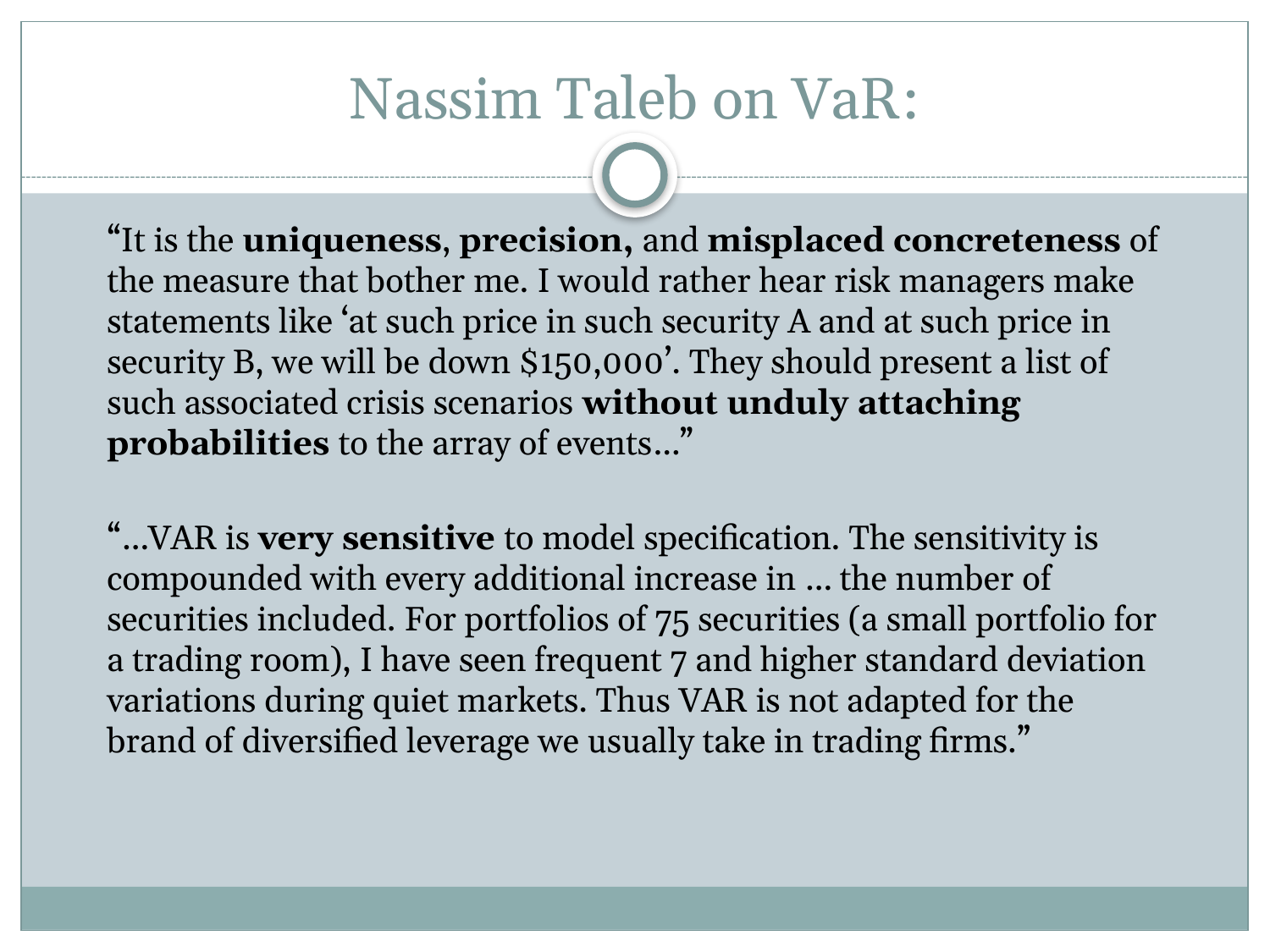

# Nassim Taleb on VaR:
“It is the uniqueness, precision, and misplaced concreteness of the measure that bother me. I would rather hear risk managers make statements like ‘at such price in such security A and at such price in security B, we will be down $150,000’. They should present a list of such associated crisis scenarios without unduly attaching probabilities to the array of events…”

“…VAR is very sensitive to model specification. The sensitivity is compounded with every additional increase in … the number of securities included. For portfolios of 75 securities (a small portfolio for a trading room), I have seen frequent 7 and higher standard deviation variations during quiet markets. Thus VAR is not adapted for the brand of diversified leverage we usually take in trading firms.”